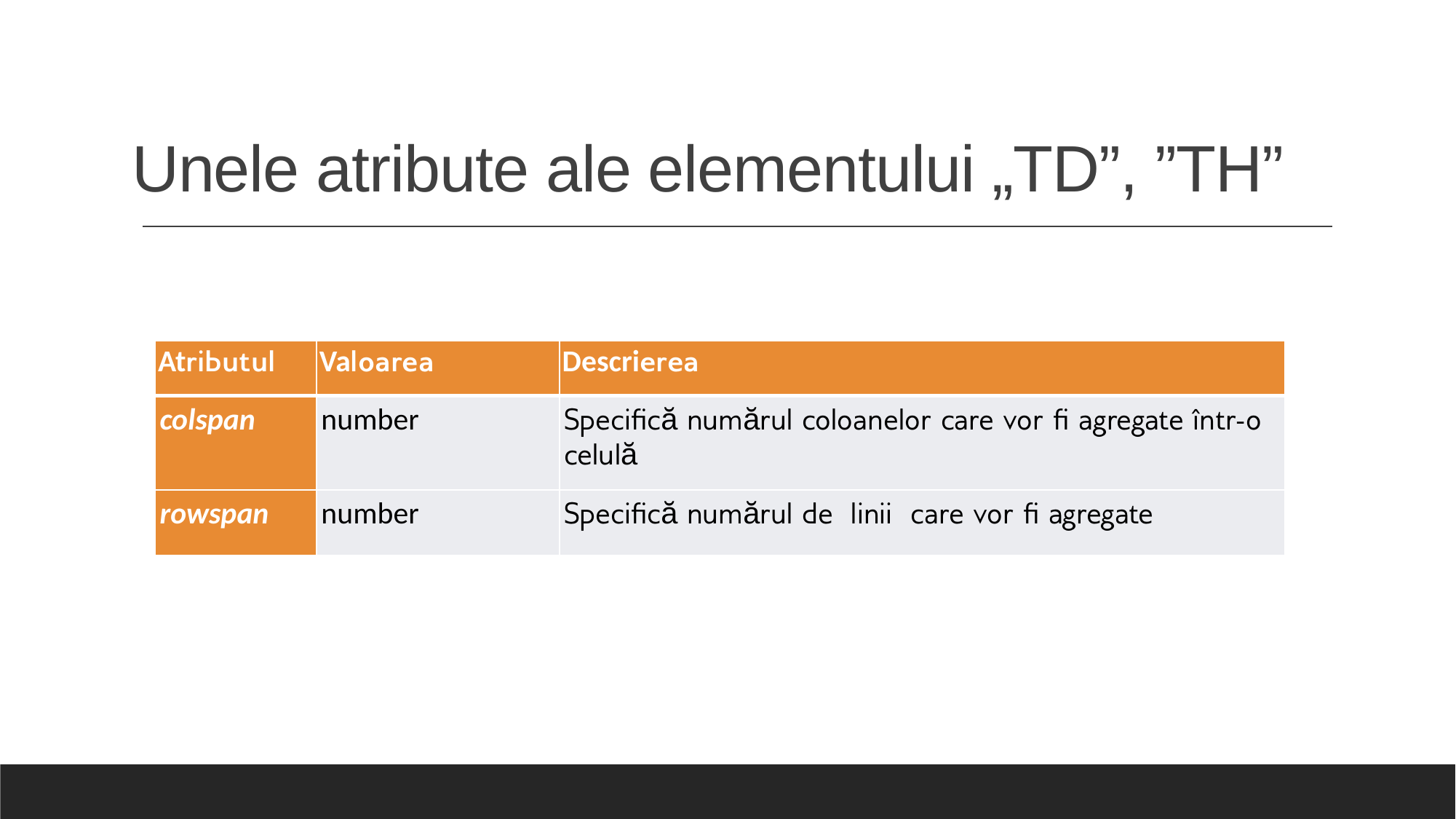

# Unele atribute ale elementului „TD”, ”TH”
| Atributul | Valoarea | Descrierea |
| --- | --- | --- |
| colspan | number | Specifică numărul coloanelor care vor fi agregate într-o celulă |
| rowspan | number | Specifică numărul de linii care vor fi agregate |